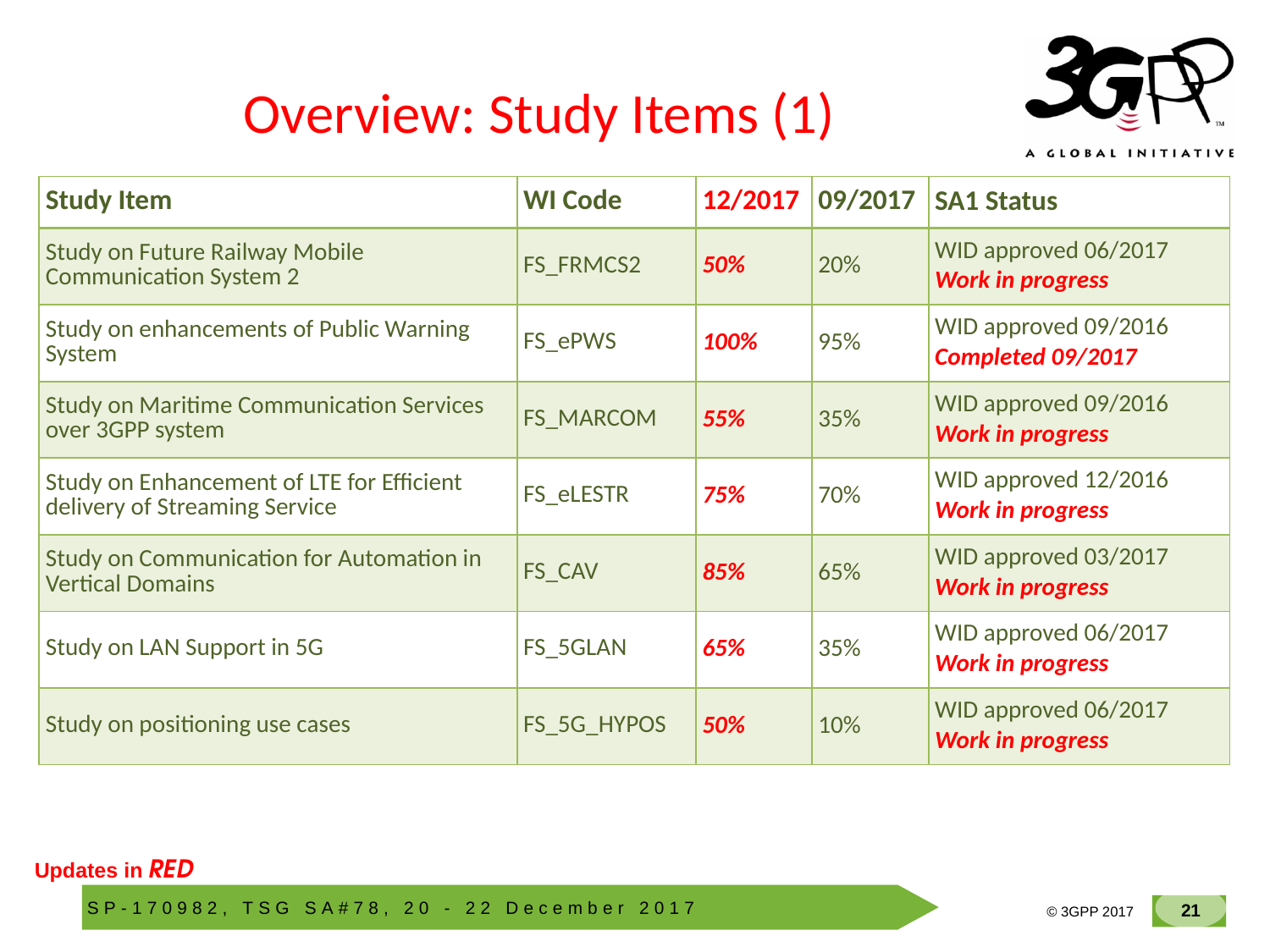

# Overview: Study Items (1)
| Study Item | WI Code | 12/2017 | 09/2017 | SA1 Status |
| --- | --- | --- | --- | --- |
| Study on Future Railway Mobile Communication System 2 | FS\_FRMCS2 | 50% | 20% | WID approved 06/2017 Work in progress |
| Study on enhancements of Public Warning System | FS\_ePWS | 100% | 95% | WID approved 09/2016 Completed 09/2017 |
| Study on Maritime Communication Services over 3GPP system | FS\_MARCOM | 55% | 35% | WID approved 09/2016 Work in progress |
| Study on Enhancement of LTE for Efficient delivery of Streaming Service | FS\_eLESTR | 75% | 70% | WID approved 12/2016 Work in progress |
| Study on Communication for Automation in Vertical Domains | FS\_CAV | 85% | 65% | WID approved 03/2017 Work in progress |
| Study on LAN Support in 5G | FS\_5GLAN | 65% | 35% | WID approved 06/2017 Work in progress |
| Study on positioning use cases | FS\_5G\_HYPOS | 50% | 10% | WID approved 06/2017 Work in progress |
Updates in RED